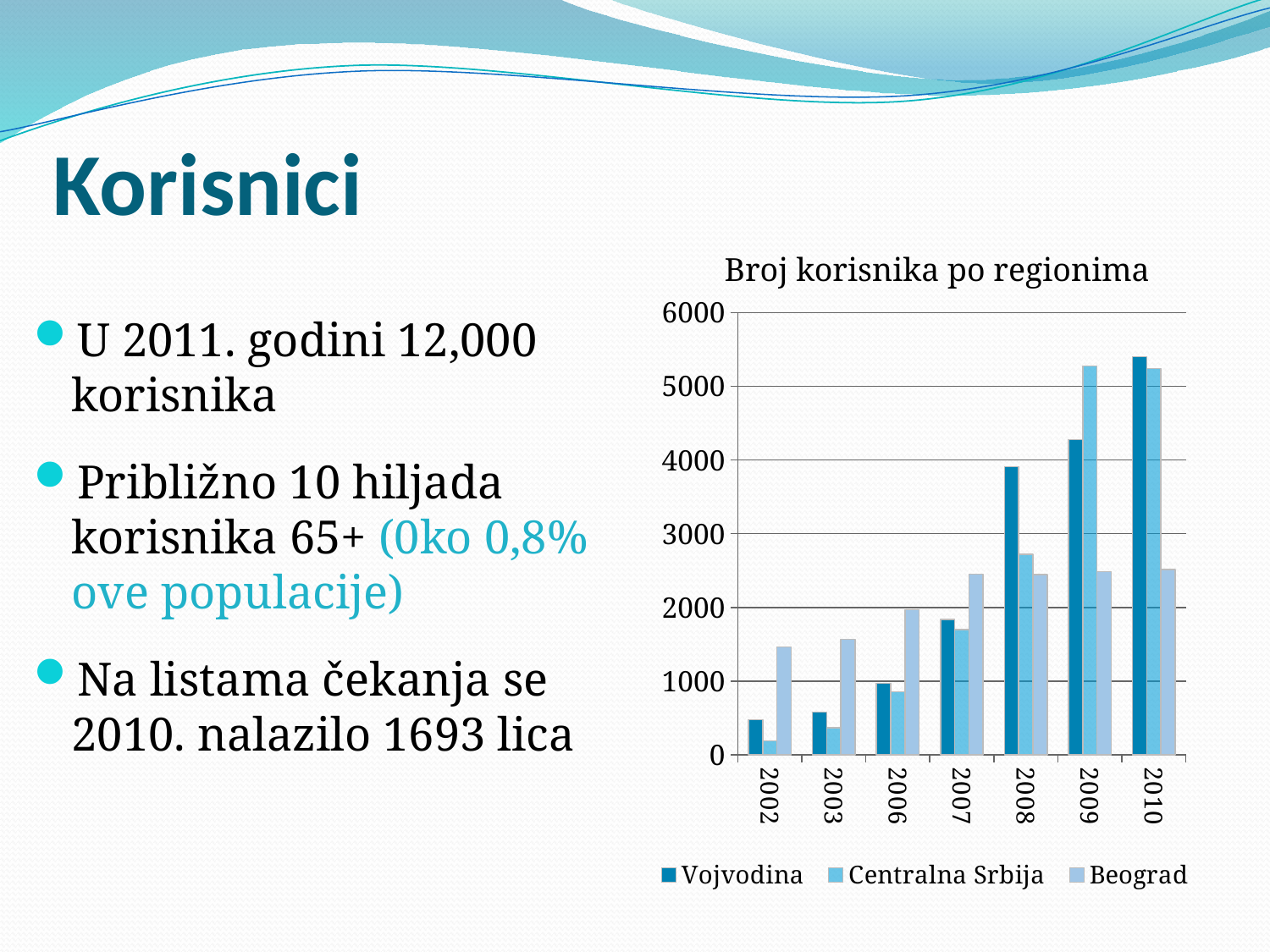

# Korisnici
Broj korisnika po regionima

### Chart

| Category | Vojvodina | Centralna Srbija | Beograd |
|---|---|---|---|
| 2002.0 | 474.0 | 190.0 | 1465.0 |
| 2003.0 | 577.0 | 370.0 | 1565.0 |
| 2006.0 | 971.0 | 855.0 | 1970.0 |
| 2007.0 | 1838.0 | 1698.0 | 2451.0 |
| 2008.0 | 3908.0 | 2719.0 | 2446.0 |
| 2009.0 | 4275.0 | 5275.0 | 2486.0 |
| 2010.0 | 5400.0 | 5239.0 | 2515.0 |
U 2011. godini 12,000 korisnika
Približno 10 hiljada korisnika 65+ (0ko 0,8% ove populacije)
Na listama čekanja se 2010. nalazilo 1693 lica